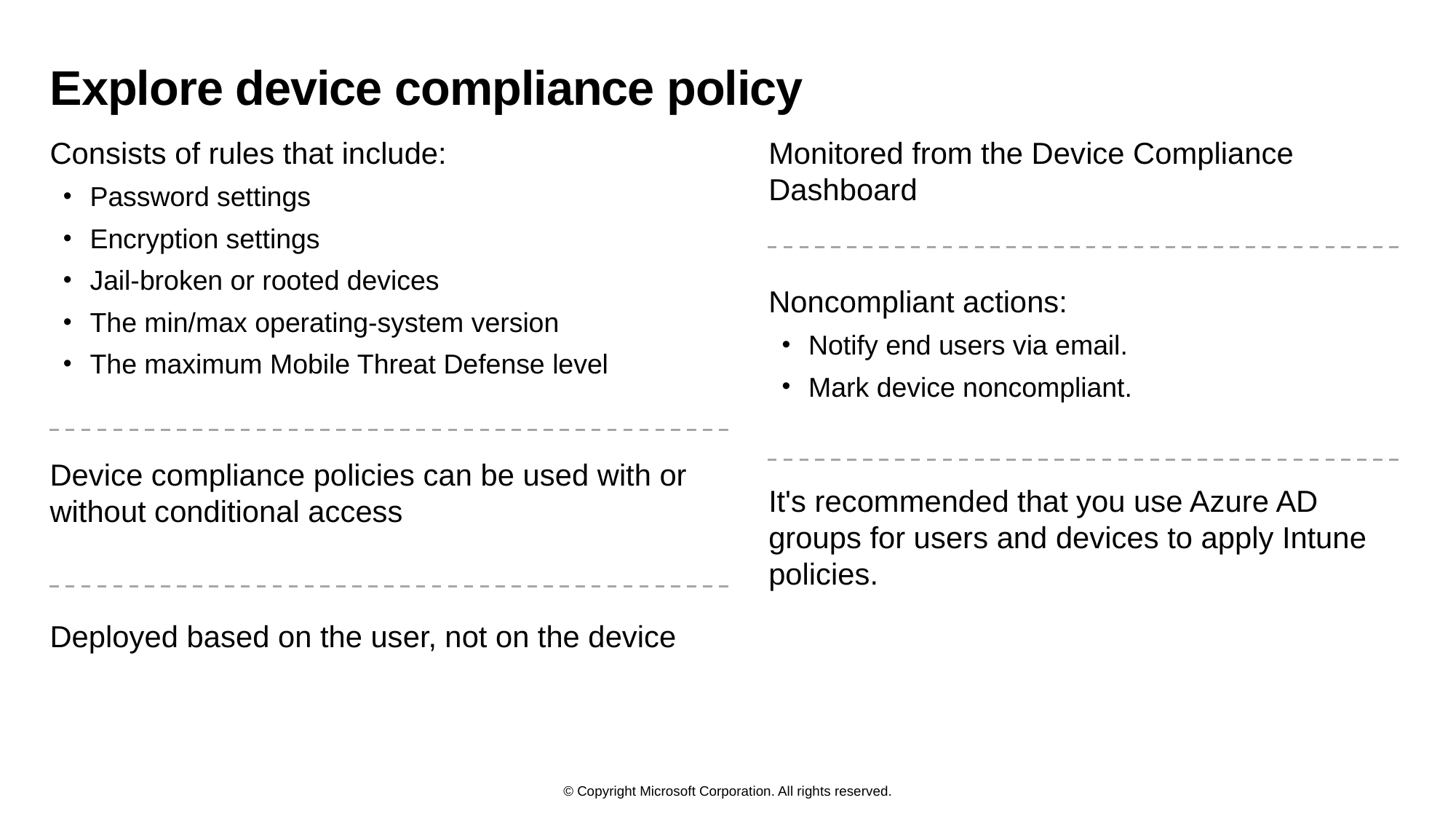

# Explore device compliance policy
Consists of rules that include:
Password settings
Encryption settings
Jail-broken or rooted devices
The min/max operating-system version
The maximum Mobile Threat Defense level

Monitored from the Device Compliance Dashboard
Noncompliant actions:
Notify end users via email.
Mark device noncompliant.
Device compliance policies can be used with or without conditional access
It's recommended that you use Azure AD groups for users and devices to apply Intune policies.
Deployed based on the user, not on the device